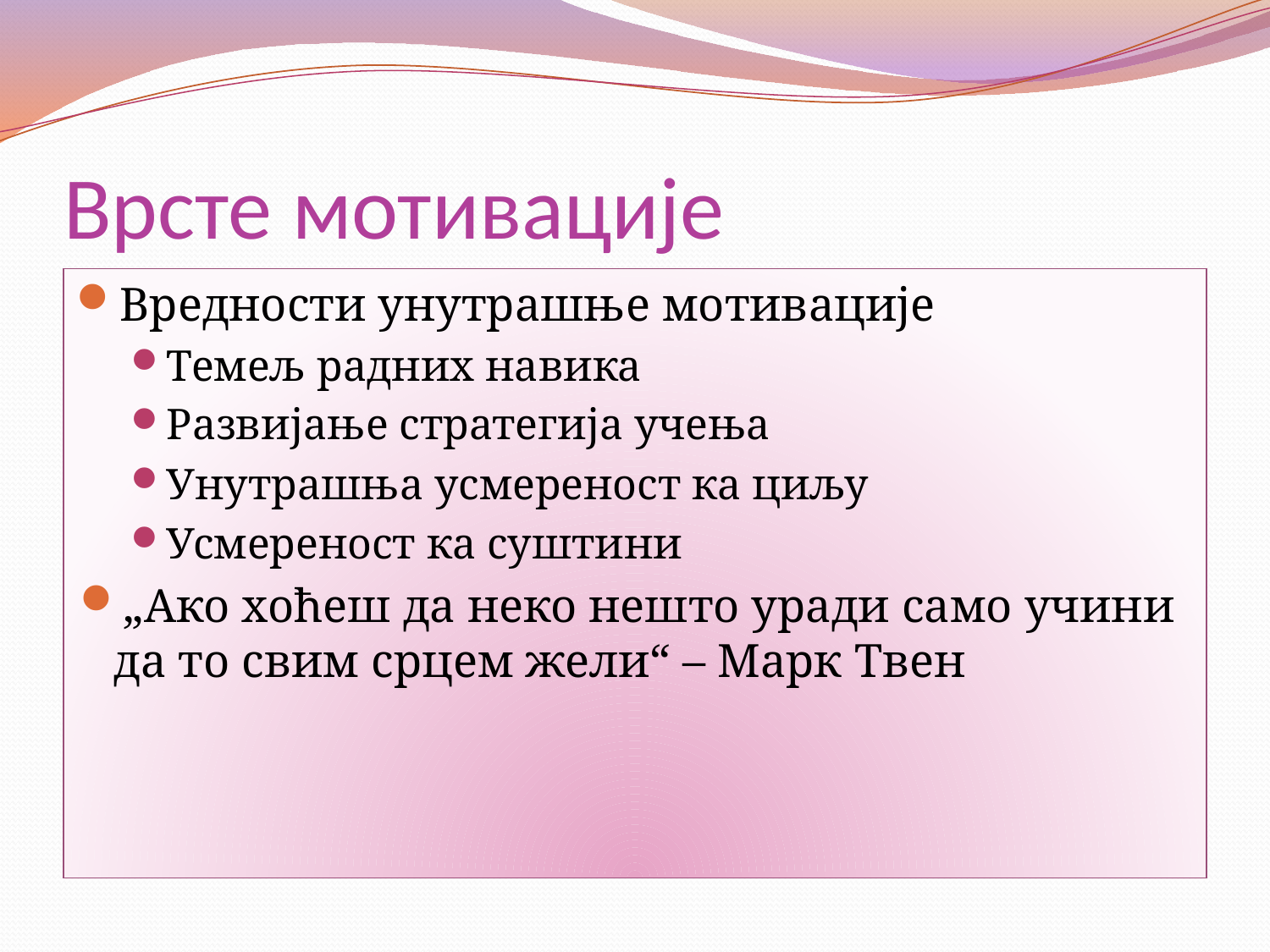

# Врсте мотивације
Вредности унутрашње мотивације
Темељ радних навика
Развијање стратегија учења
Унутрашња усмереност ка циљу
Усмереност ка суштини
„Ако хоћеш да неко нешто уради само учини да то свим срцем жели“ – Марк Твен